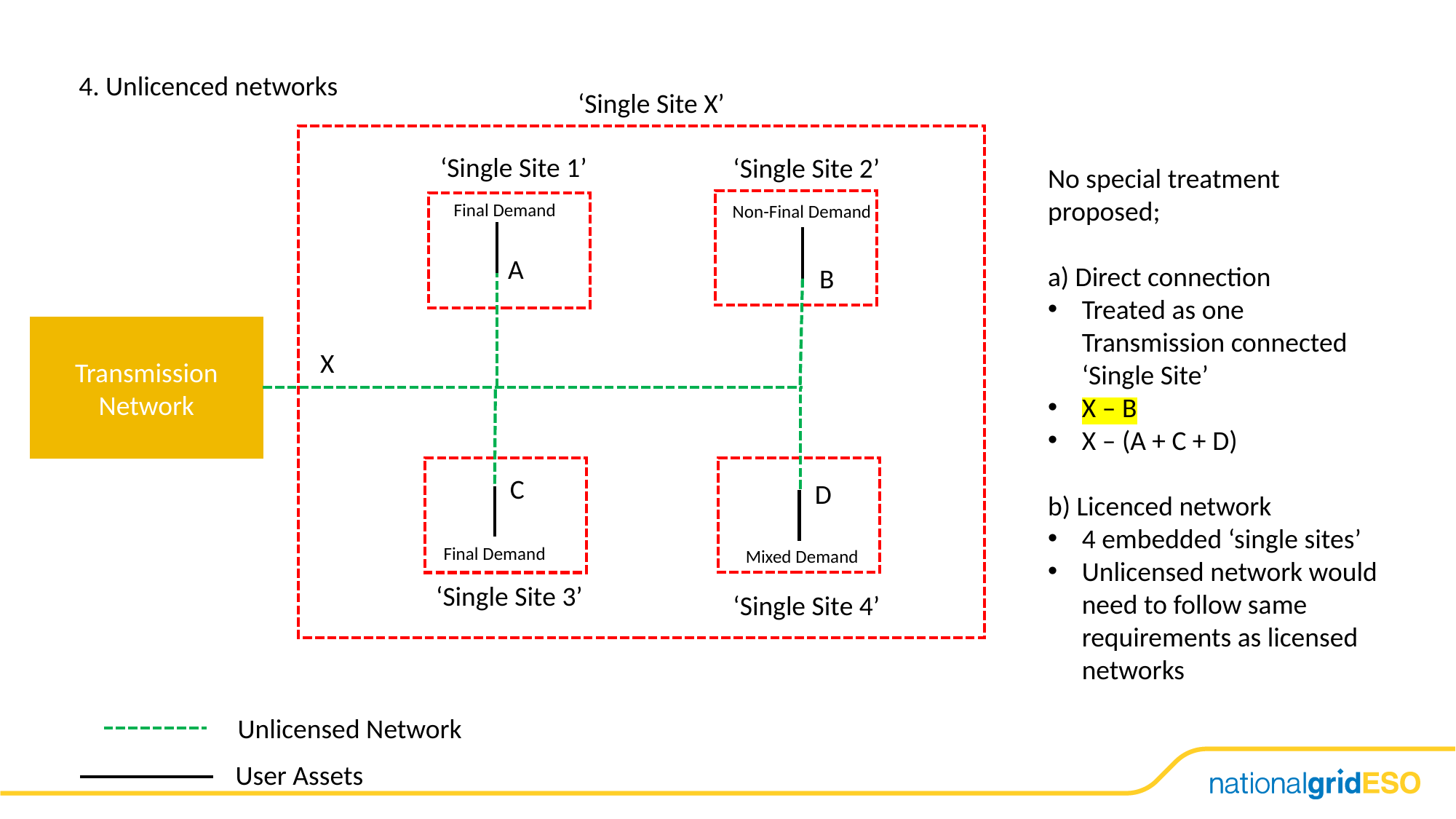

4. Unlicenced networks
‘Single Site X’

‘Single Site 1’
‘Single Site 2’
No special treatment proposed;

a) Direct connection
Treated as one Transmission connected ‘Single Site’
X – B
X – (A + C + D)

b) Licenced network
4 embedded ‘single sites’
Unlicensed network would need to follow same requirements as licensed networks

Final Demand

Non-Final Demand
A
B

Transmission Network

X

C
D
Final Demand
Mixed Demand
‘Single Site 3’
‘Single Site 4’
Unlicensed Network
User Assets